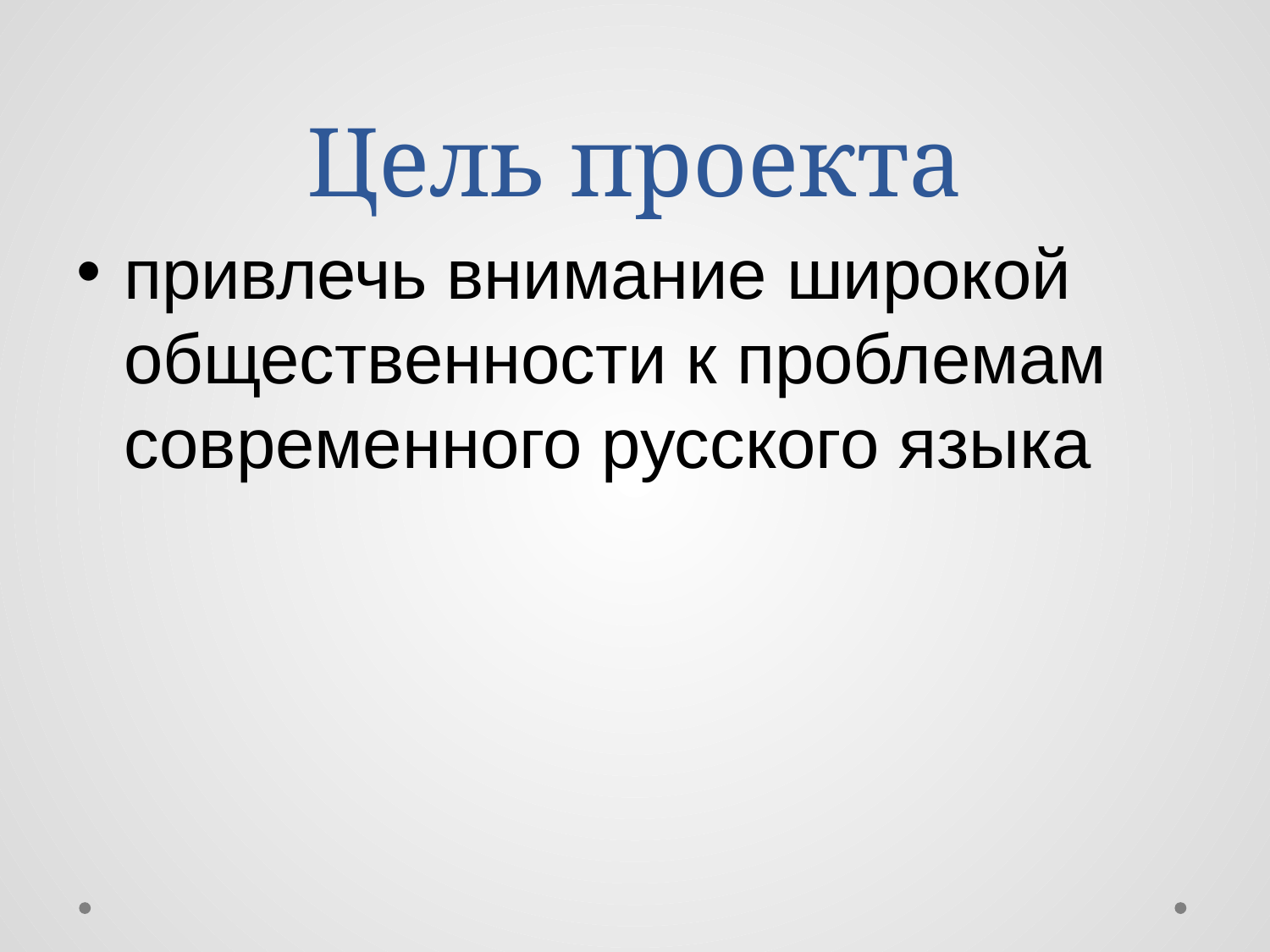

# Цель проекта
привлечь внимание широкой общественности к проблемам современного русского языка